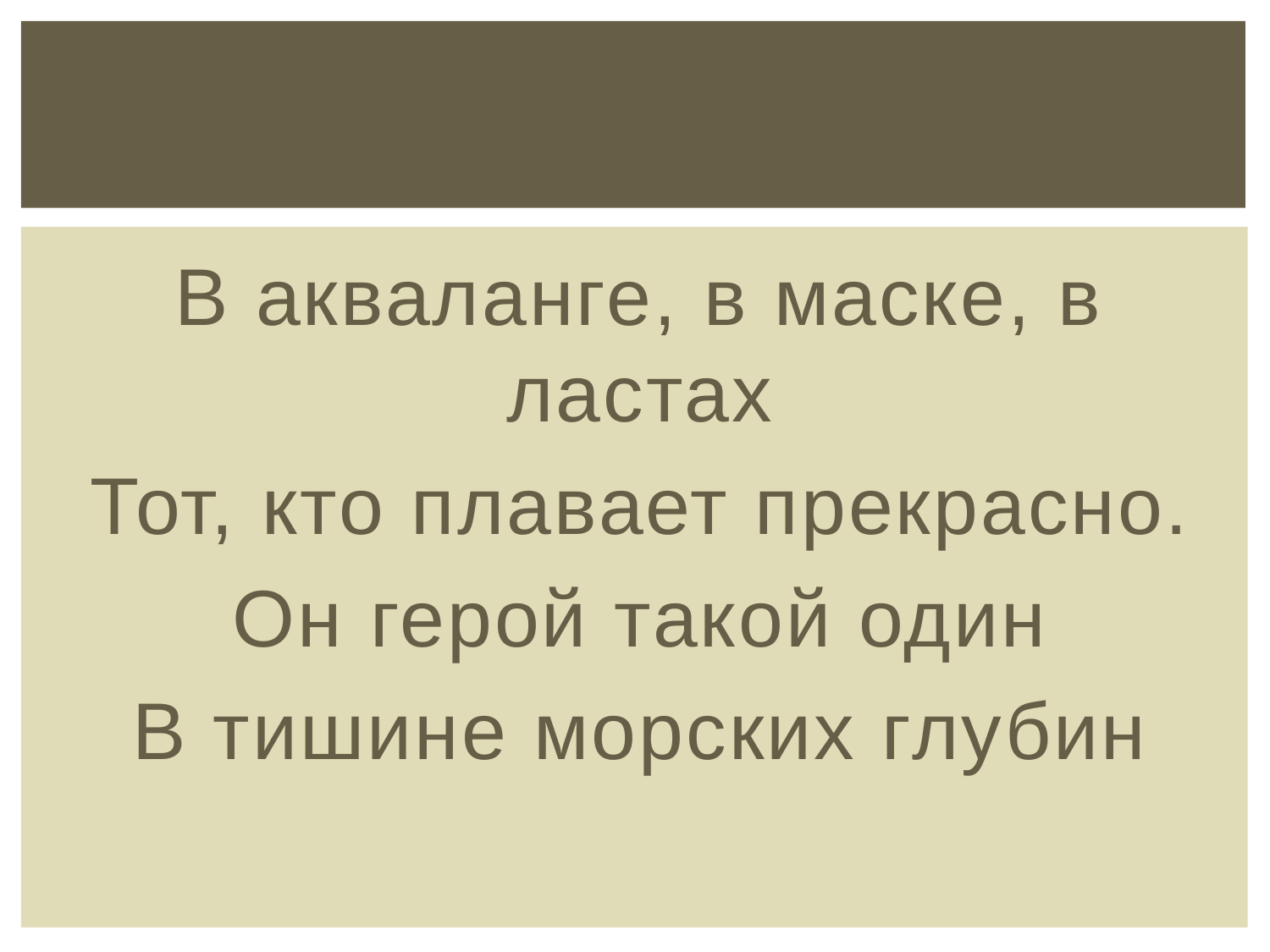

#
В акваланге, в маске, в ластах
Тот, кто плавает прекрасно.
Он герой такой один
В тишине морских глубин